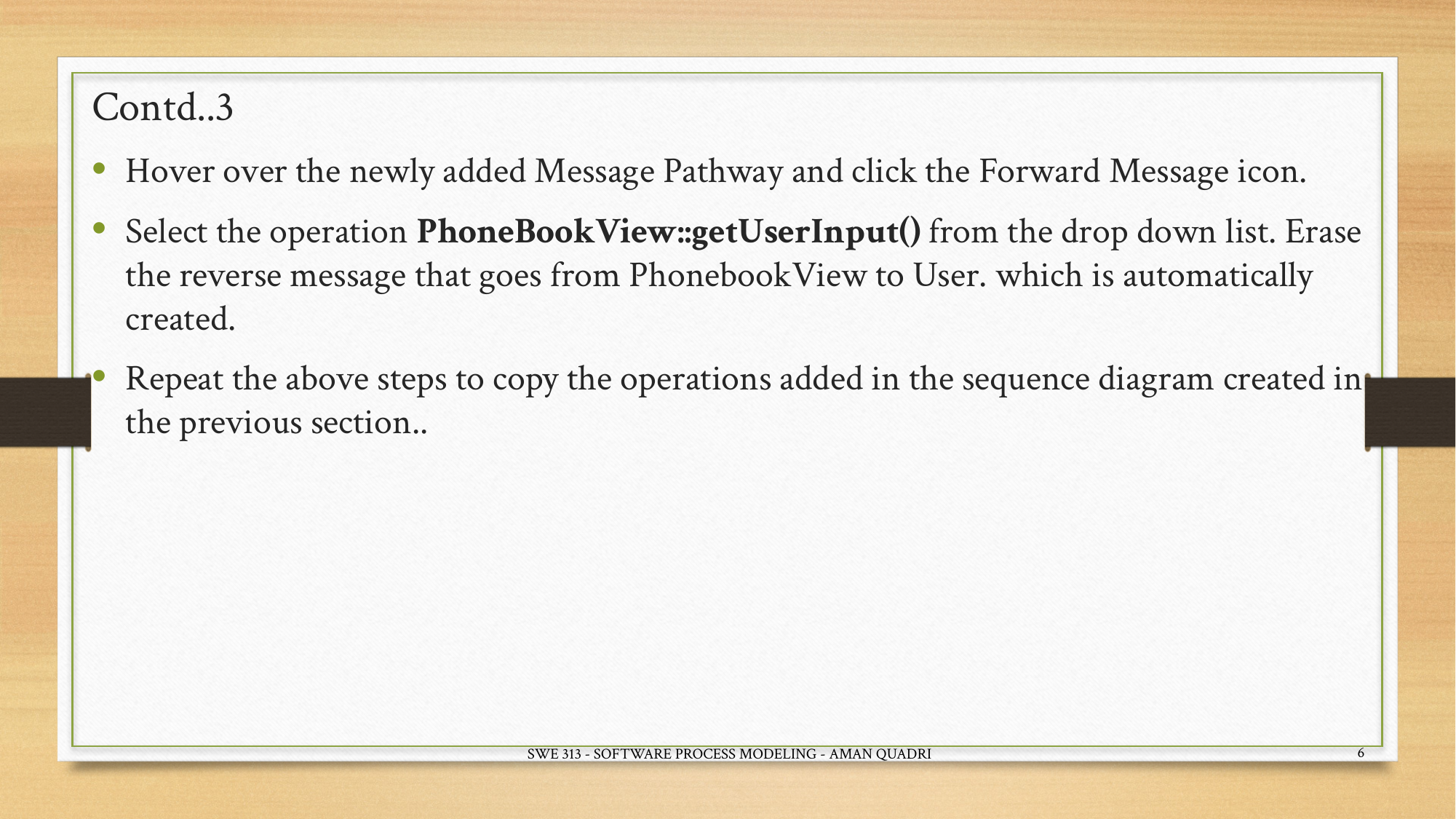

# Contd..3
Hover over the newly added Message Pathway and click the Forward Message icon.
Select the operation PhoneBookView::getUserInput() from the drop down list. Erase the reverse message that goes from PhonebookView to User. which is automatically created.
Repeat the above steps to copy the operations added in the sequence diagram created in the previous section..
6
SWE 313 - SOFTWARE PROCESS MODELING - AMAN QUADRI